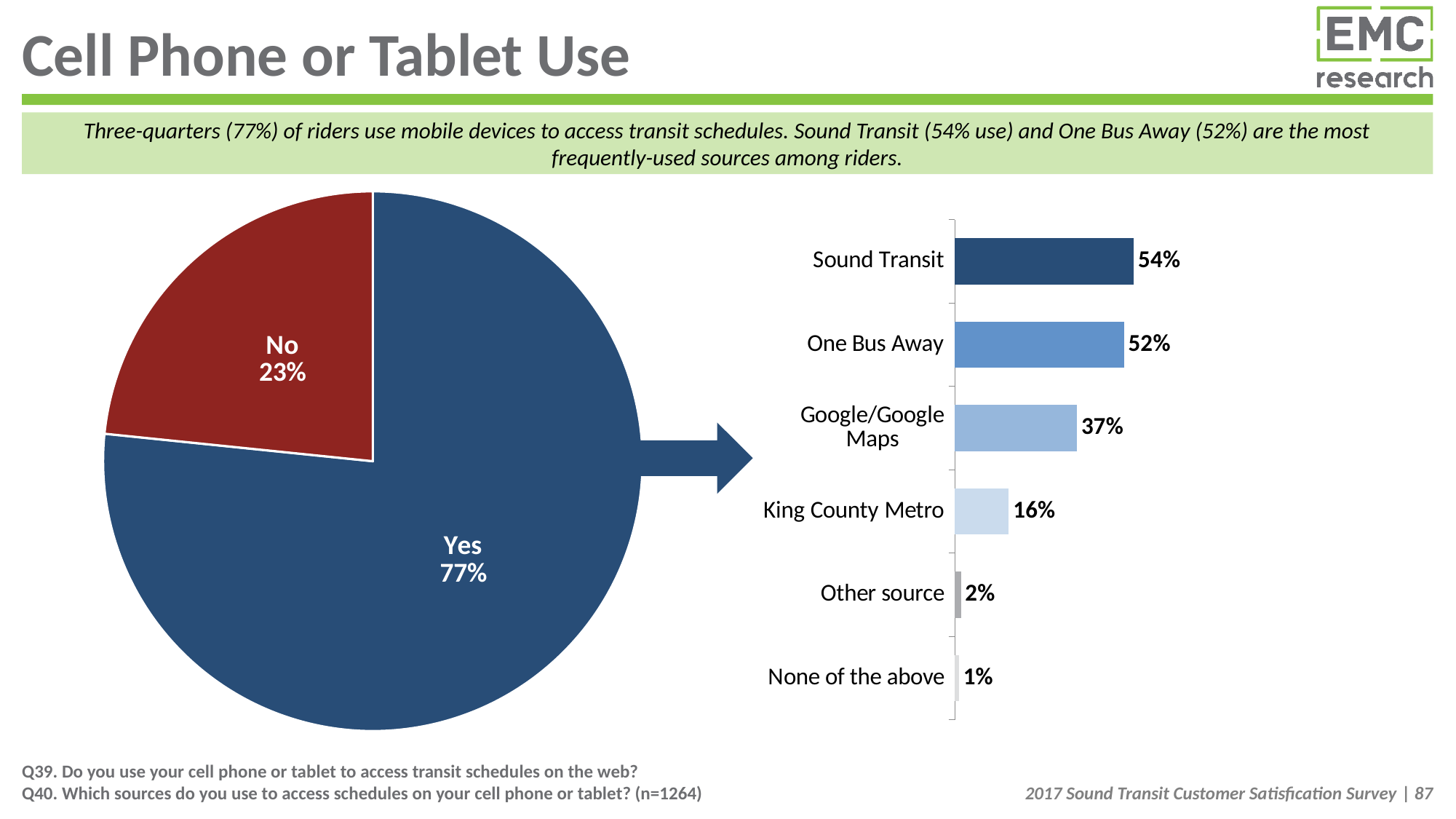

# Cell Phone or Tablet Use
Three-quarters (77%) of riders use mobile devices to access transit schedules. Sound Transit (54% use) and One Bus Away (52%) are the most frequently-used sources among riders.

### Chart

| Category | Sales |
|---|---|
| Yes | 0.7662366488296406 |
| No | 0.23376335117034933 |

### Chart

| Category | Initial |
|---|---|
| Sound Transit | 0.5449263712968822 |
| One Bus Away | 0.5152824768363654 |
| Google/Google Maps | 0.37175397203724886 |
| King County Metro | 0.16406424923222765 |
| Other source | 0.01854581484810083 |
| None of the above | 0.01213777614834925 |
Q39. Do you use your cell phone or tablet to access transit schedules on the web?
Q40. Which sources do you use to access schedules on your cell phone or tablet? (n=1264)